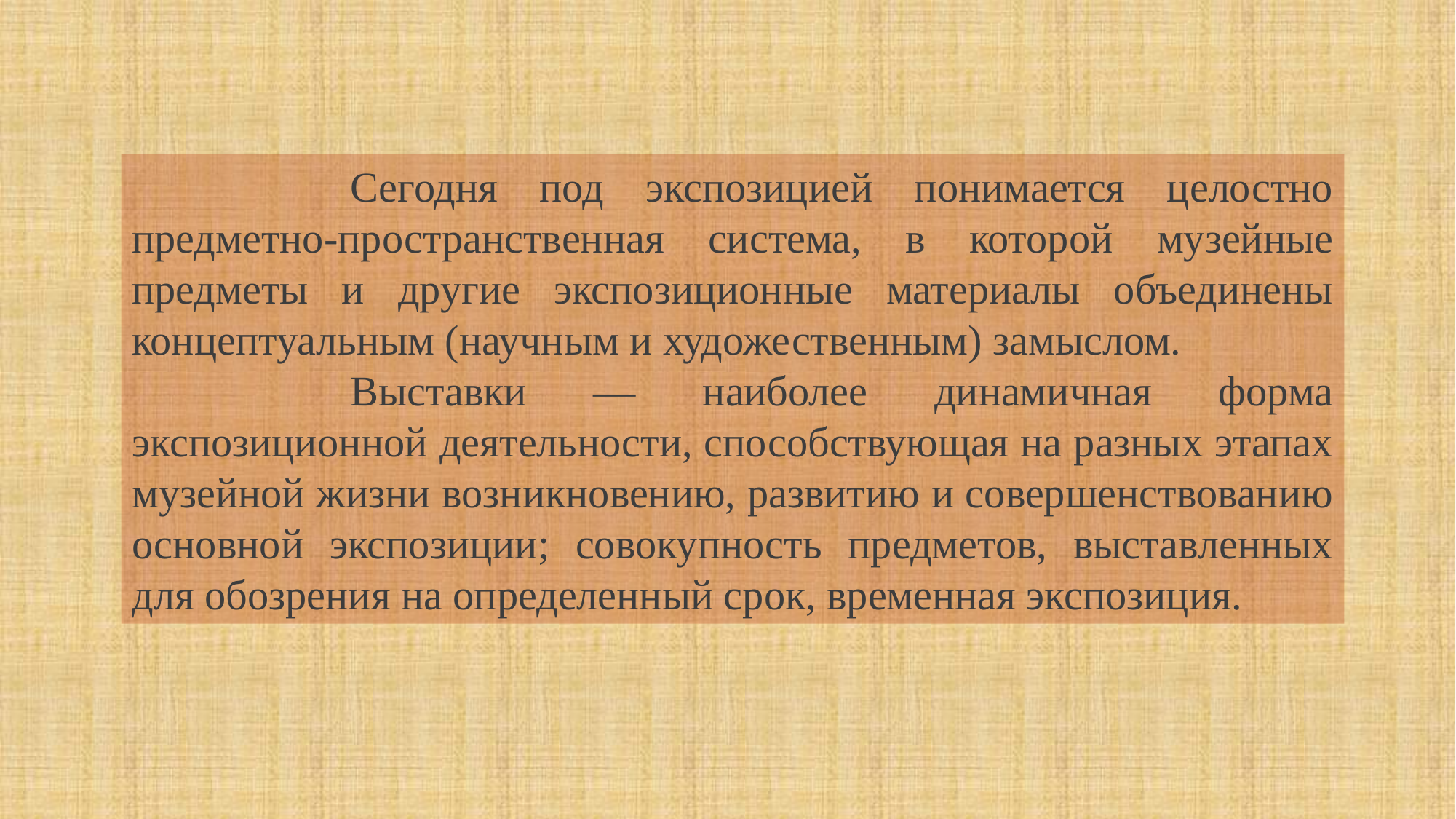

Сегодня под экспозицией понимается целостно предметно-пространственная система, в которой музейные предметы и другие экспозиционные материалы объединены концептуальным (научным и художественным) замыслом.
		Выставки — наиболее динамичная форма экспозиционной деятельности, способствующая на разных этапах музейной жизни возникновению, развитию и совершенствованию основной экспозиции; совокупность предметов, выставленных для обозрения на определенный срок, временная экспозиция.